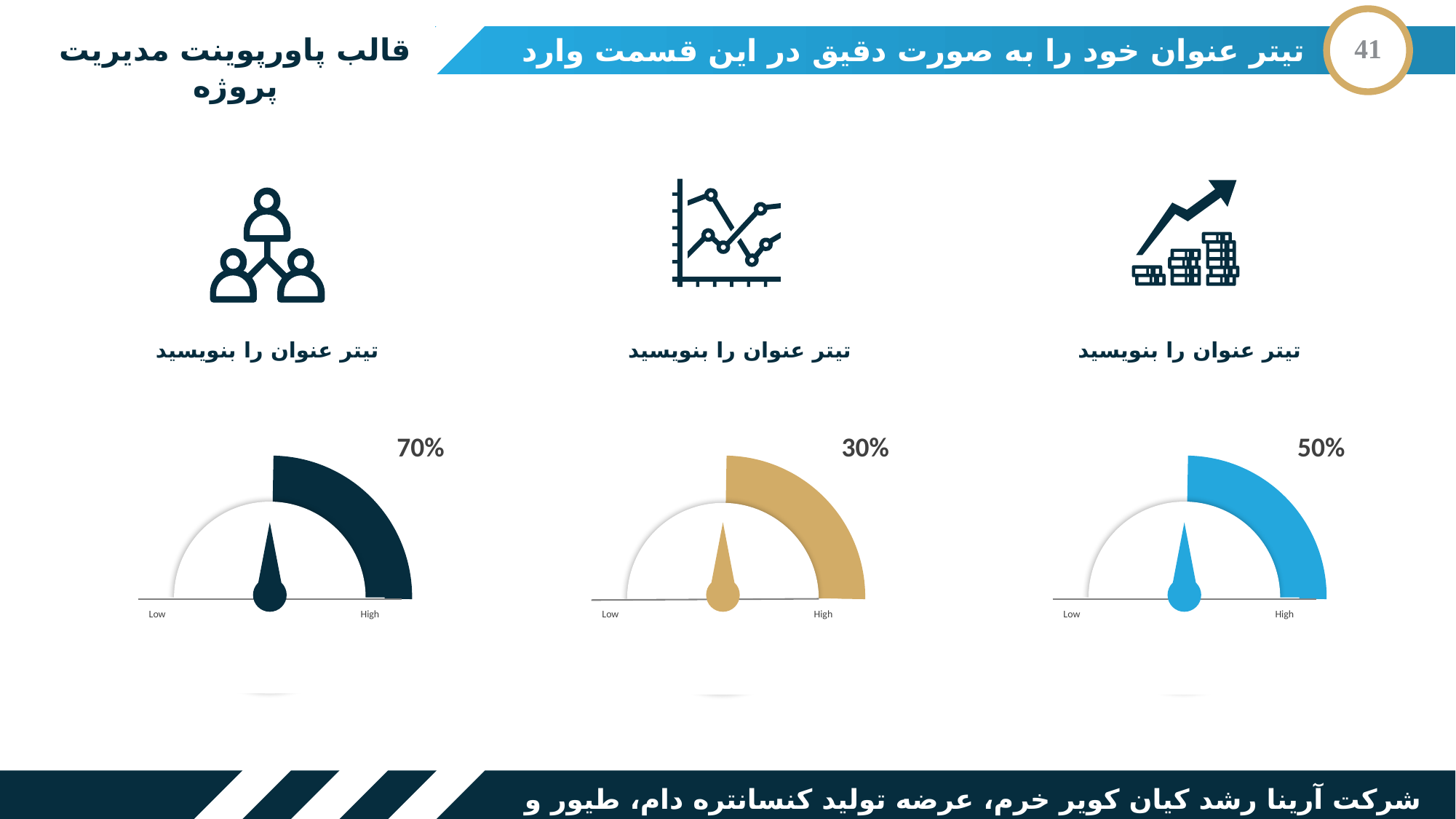

قالب پاورپوینت مدیریت پروژه
تیتر عنوان خود را به صورت دقیق در این قسمت وارد نمایید
41

تیتر عنوان را بنویسید

تیتر عنوان را بنویسید

تیتر عنوان را بنویسید
70%

### Chart

| Category | Sales |
|---|---|
| 1st Qtr | 0.45 |
| 2nd Qtr | 0.15 |

Low
High
50%

### Chart

| Category | Sales |
|---|---|
| 1st Qtr | 0.45 |
| 2nd Qtr | 0.15 |

Low
High
30%

### Chart

| Category | Sales |
|---|---|
| 1st Qtr | 0.45 |
| 2nd Qtr | 0.15 |

Low
High
شرکت آرینا رشد کیان کویر خرم، عرضه تولید کنسانتره دام، طیور و آبزیان